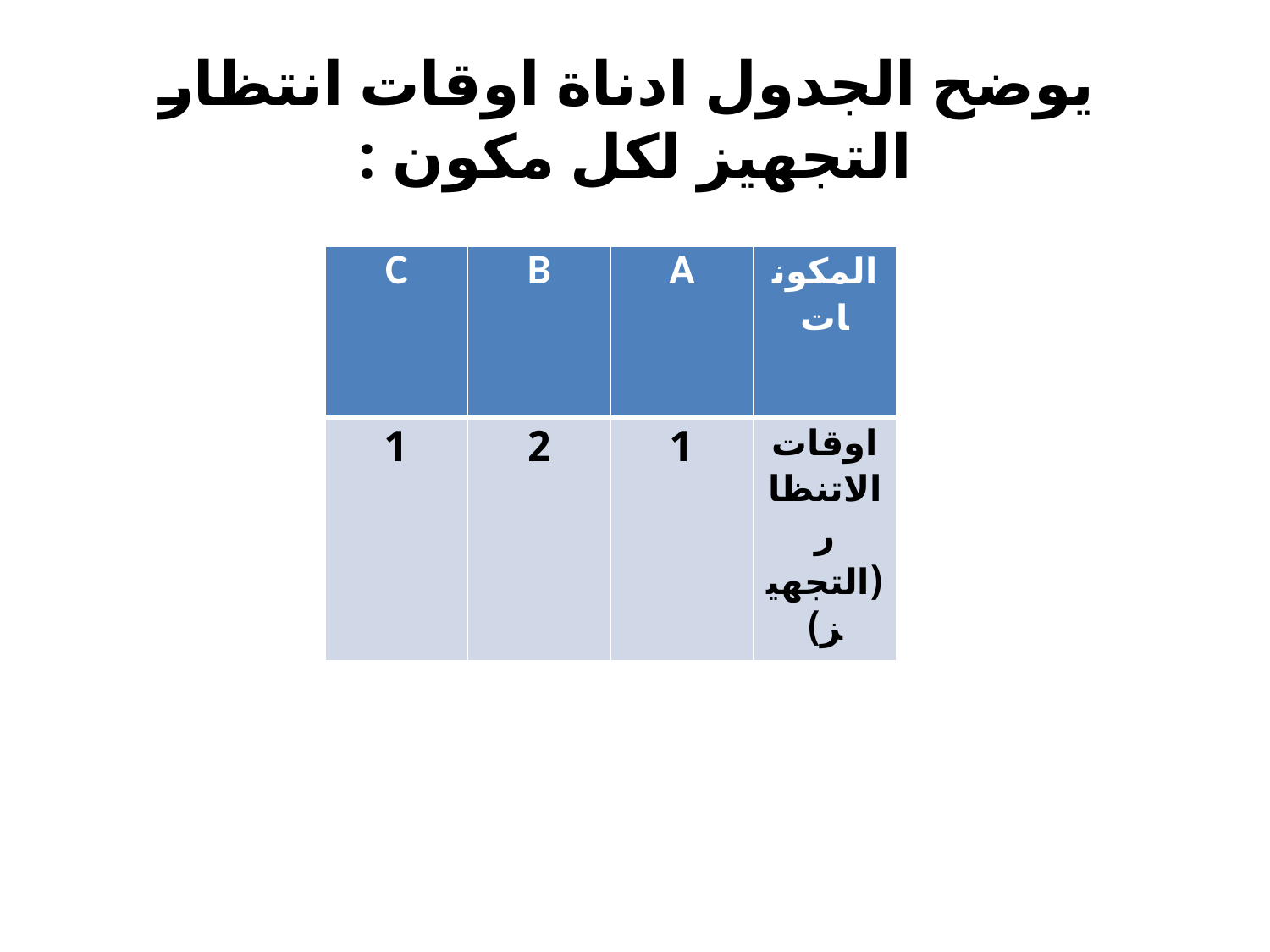

# يوضح الجدول ادناة اوقات انتظار التجهيز لكل مكون :
| C | B | A | المكونات |
| --- | --- | --- | --- |
| 1 | 2 | 1 | اوقات الاتنظار (التجهيز) |